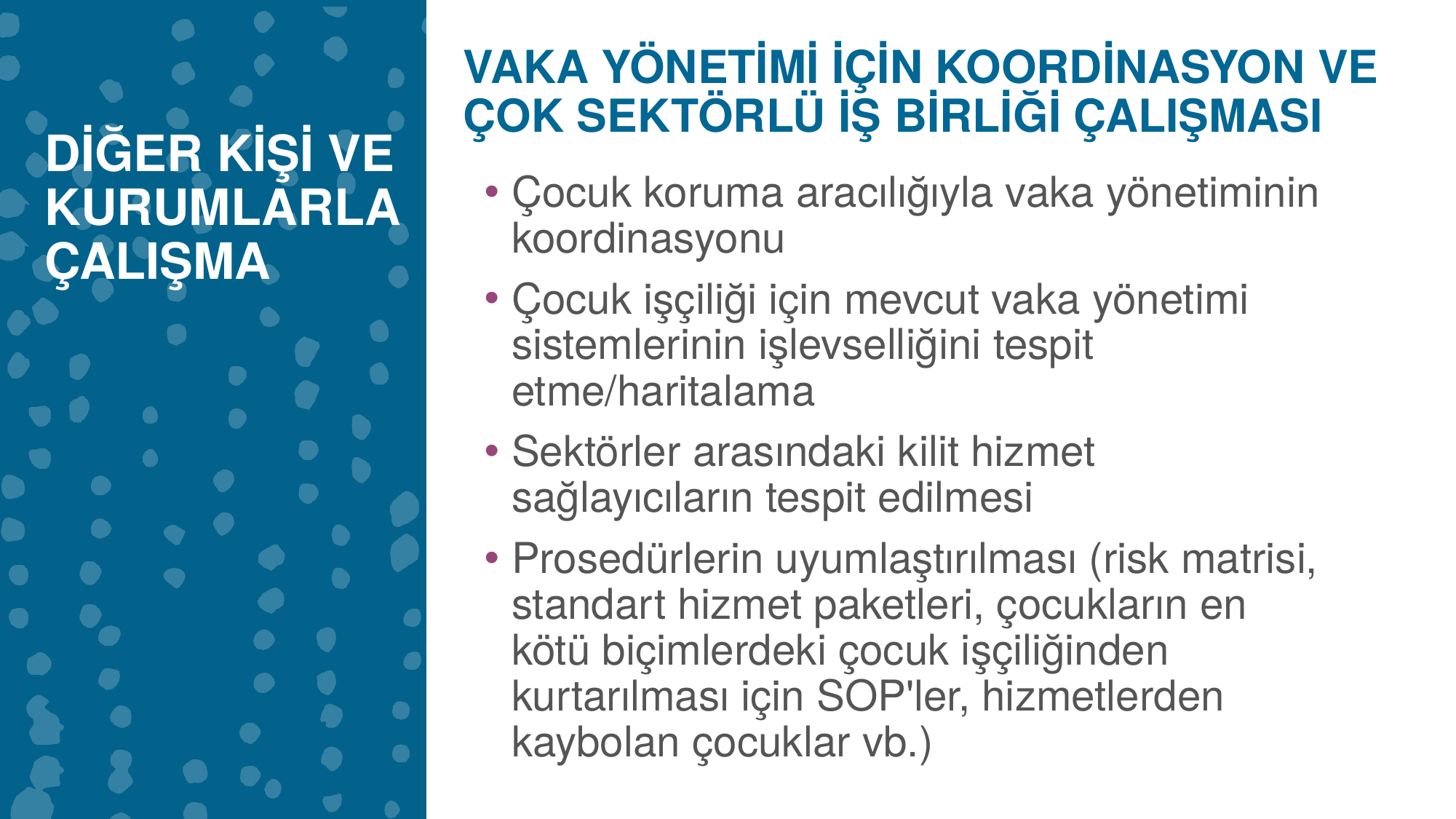

VAKA YÖNETİMİ İÇİN KOORDİNASYON VE ÇOK SEKTÖRLÜ İŞ BİRLİĞİ ÇALIŞMASI
DİĞER KİŞİ VE KURUMLARLA ÇALIŞMA
Çocuk koruma aracılığıyla vaka yönetiminin koordinasyonu
Çocuk işçiliği için mevcut vaka yönetimi sistemlerinin işlevselliğini tespit etme/haritalama
Sektörler arasındaki kilit hizmet sağlayıcıların tespit edilmesi
Prosedürlerin uyumlaştırılması (risk matrisi, standart hizmet paketleri, çocukların en kötü biçimlerdeki çocuk işçiliğinden kurtarılması için SOP'ler, hizmetlerden kaybolan çocuklar vb.)